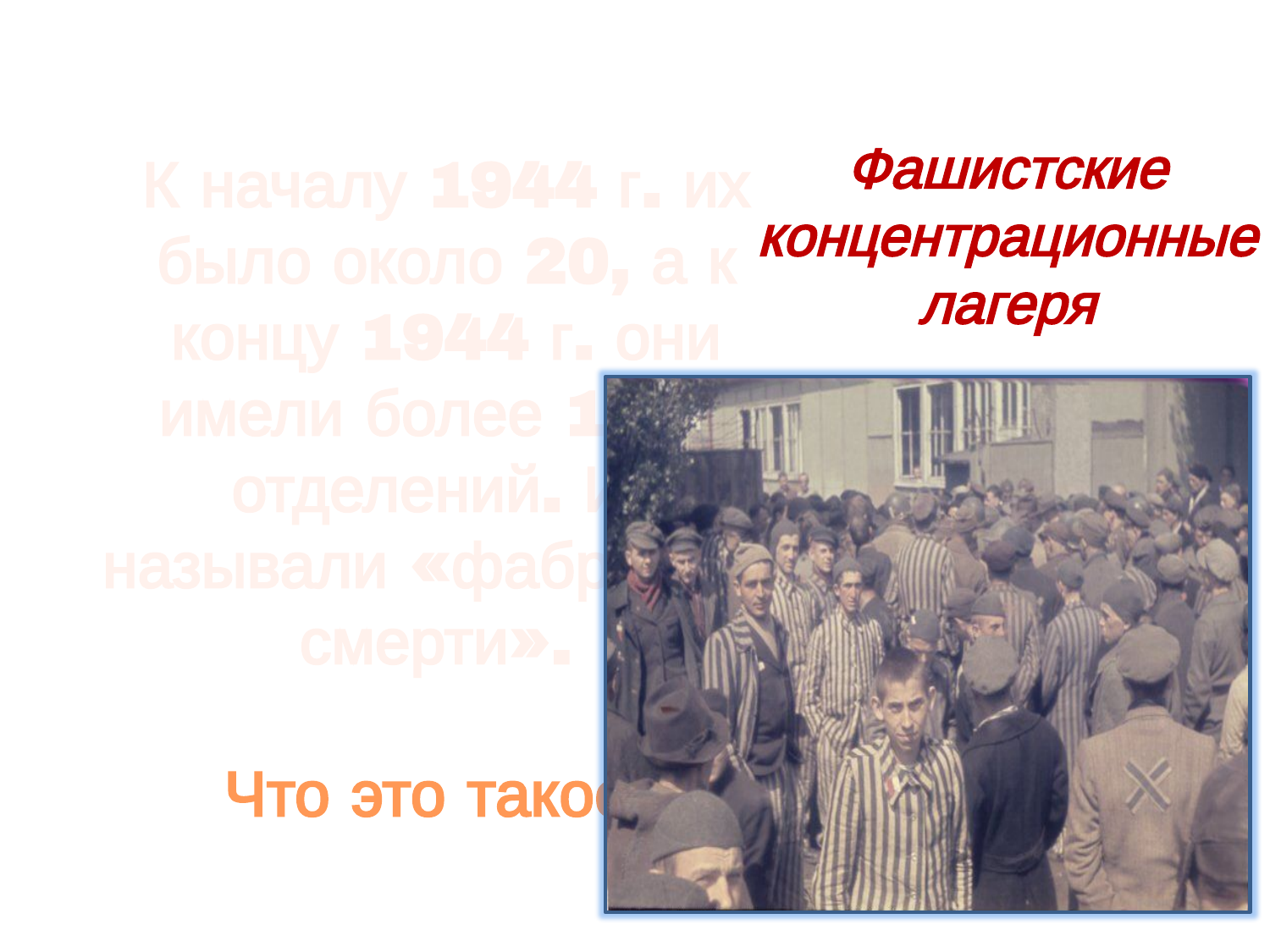

К началу 1944 г. их было около 20, а к концу 1944 г. они имели более 1000 отделений. Их называли «фабриками смерти».

Что это такое?
Фашистские концентрационные лагеря